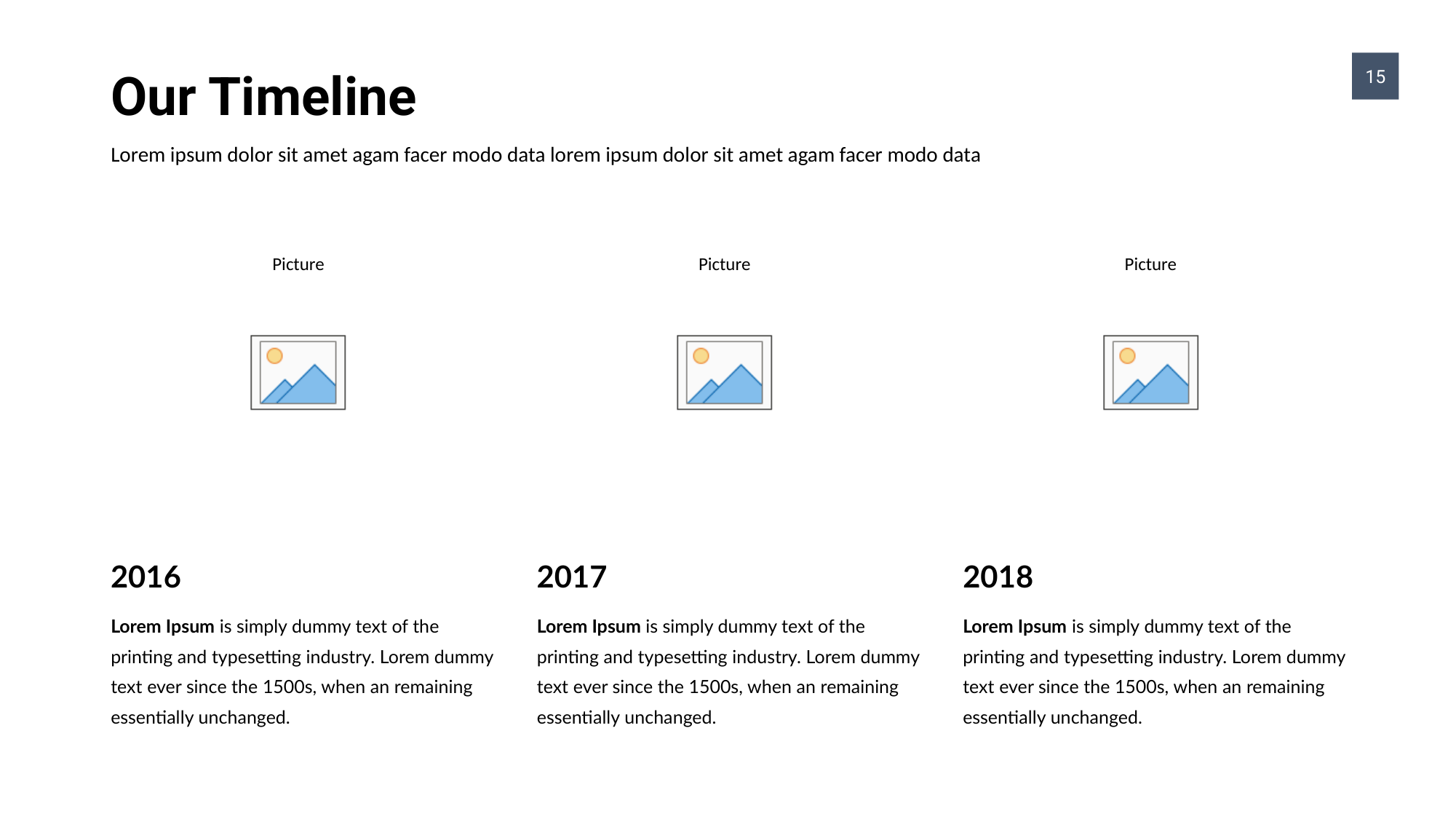

Our Timeline
15
Lorem ipsum dolor sit amet agam facer modo data lorem ipsum dolor sit amet agam facer modo data

2016
Lorem Ipsum is simply dummy text of the printing and typesetting industry. Lorem dummy text ever since the 1500s, when an remaining essentially unchanged.
2017
Lorem Ipsum is simply dummy text of the printing and typesetting industry. Lorem dummy text ever since the 1500s, when an remaining essentially unchanged.
2018
Lorem Ipsum is simply dummy text of the printing and typesetting industry. Lorem dummy text ever since the 1500s, when an remaining essentially unchanged.